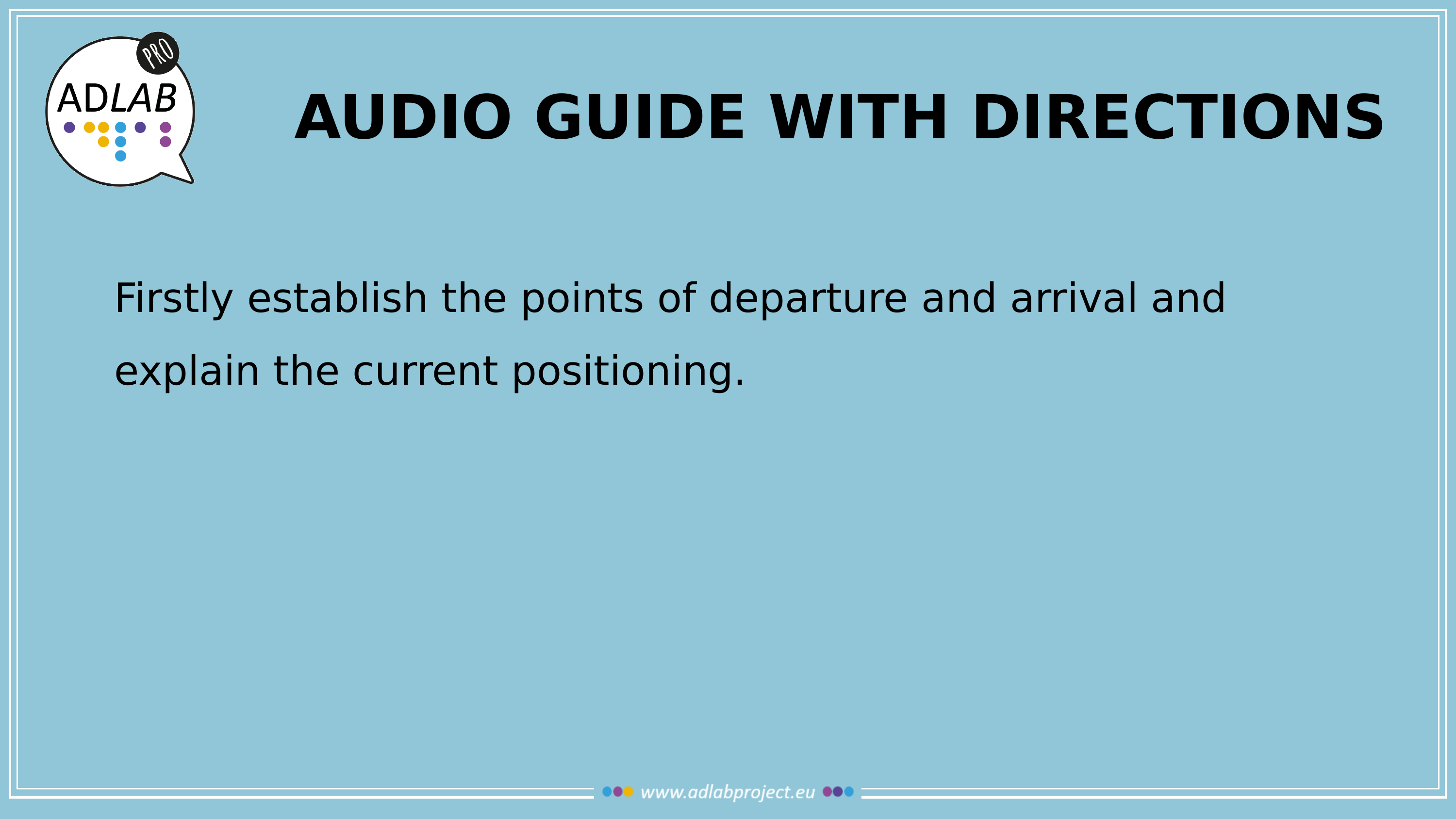

# Audio guide with directions
	Firstly establish the points of departure and arrival and explain the current positioning.